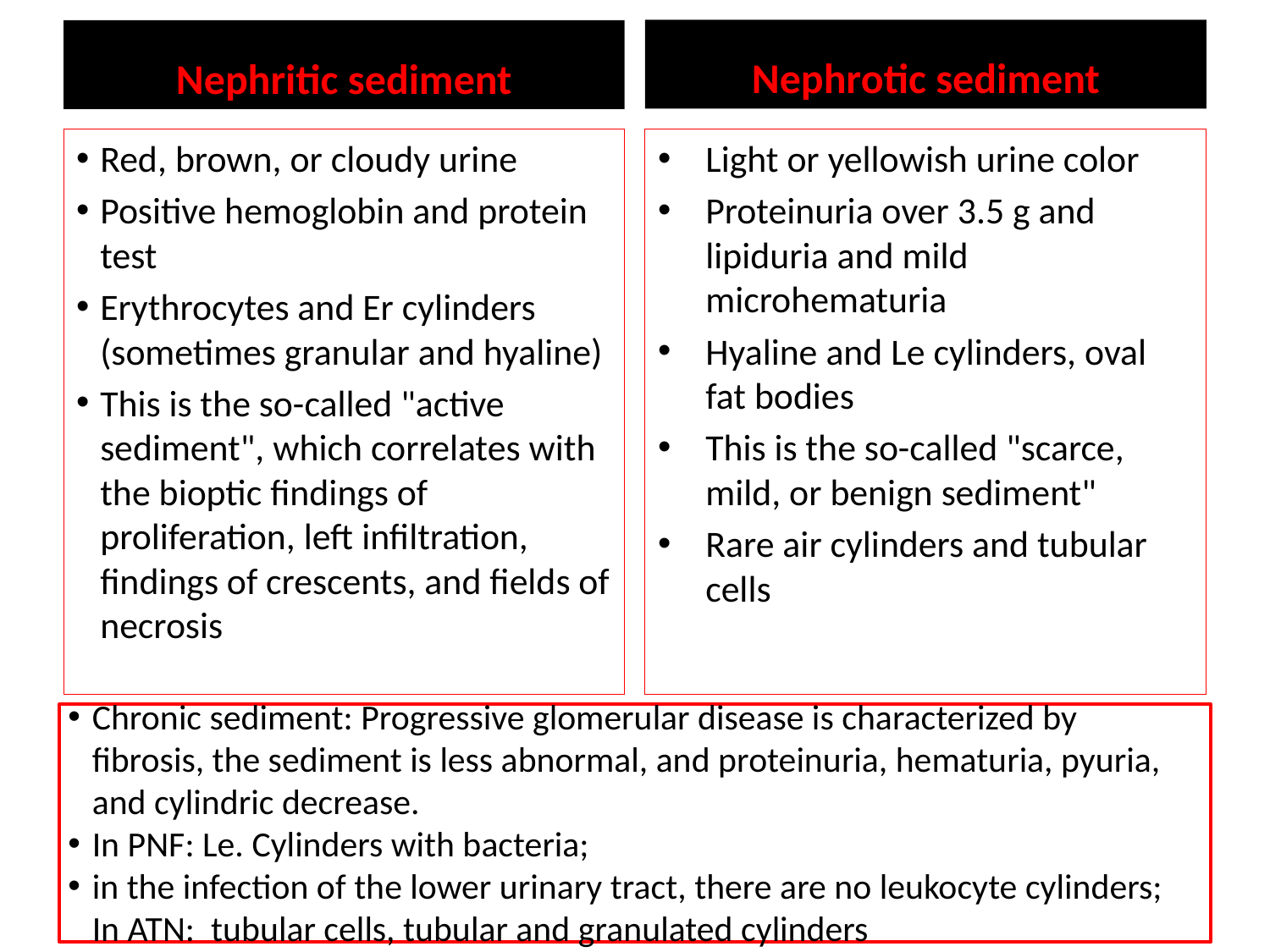

Nephrotic sediment
Nephritic sediment
Red, brown, or cloudy urine
Positive hemoglobin and protein test
Erythrocytes and Er cylinders (sometimes granular and hyaline)
This is the so-called "active sediment", which correlates with the bioptic findings of proliferation, left infiltration, findings of crescents, and fields of necrosis
Light or yellowish urine color
Proteinuria over 3.5 g and lipiduria and mild microhematuria
Hyaline and Le cylinders, oval fat bodies
This is the so-called "scarce, mild, or benign sediment"
Rare air cylinders and tubular cells
Chronic sediment: Progressive glomerular disease is characterized by fibrosis, the sediment is less abnormal, and proteinuria, hematuria, pyuria, and cylindric decrease.
In PNF: Le. Cylinders with bacteria;
in the infection of the lower urinary tract, there are no leukocyte cylinders; In ATN:  tubular cells, tubular and granulated cylinders